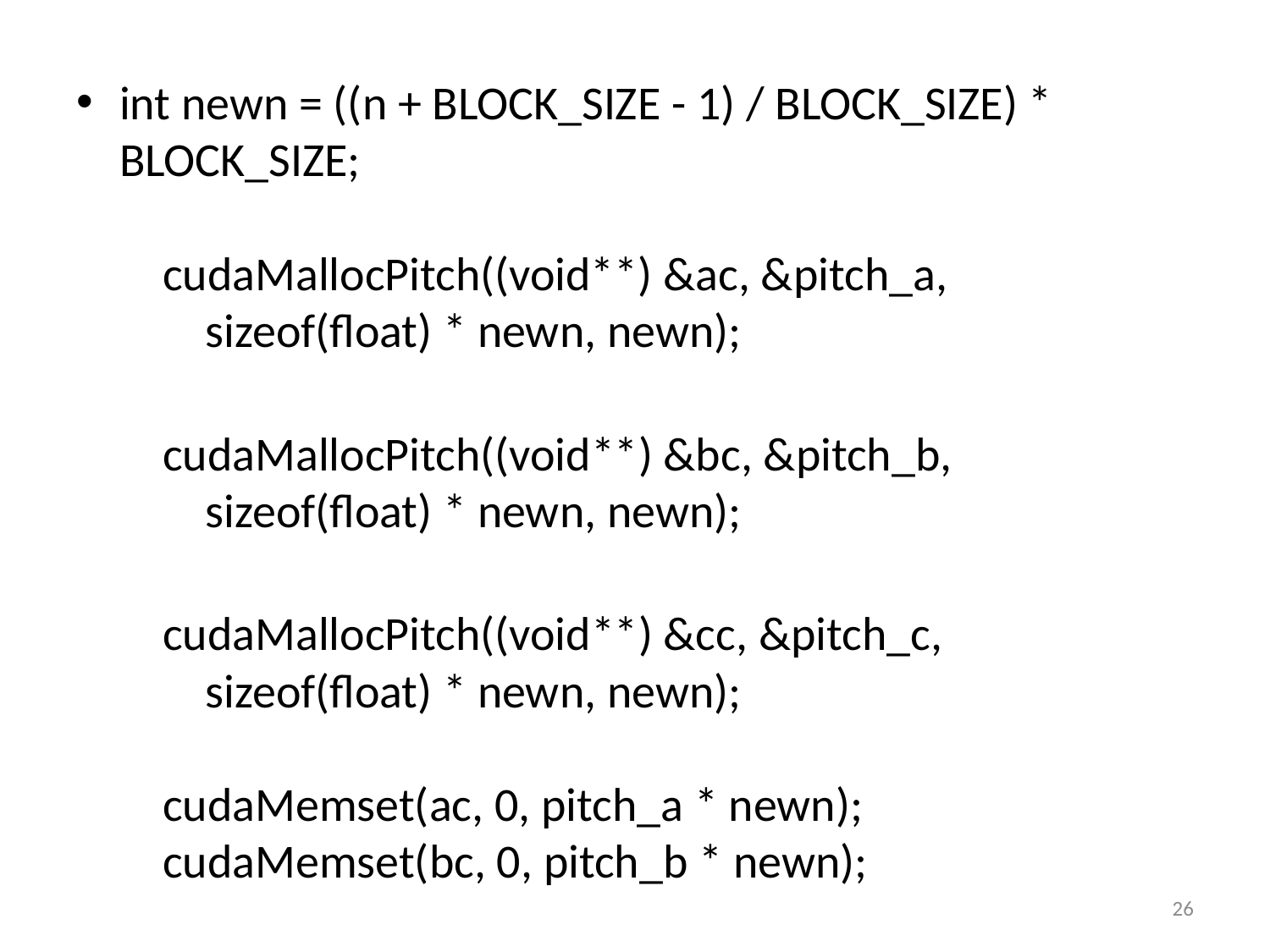

int newn = ((n + BLOCK_SIZE - 1) / BLOCK_SIZE) * BLOCK_SIZE;
    cudaMallocPitch((void**) &ac, &pitch_a, 
        sizeof(float) * newn, newn);
    cudaMallocPitch((void**) &bc, &pitch_b,
        sizeof(float) * newn, newn);
    cudaMallocPitch((void**) &cc, &pitch_c,
        sizeof(float) * newn, newn);
    cudaMemset(ac, 0, pitch_a * newn);
    cudaMemset(bc, 0, pitch_b * newn);
26